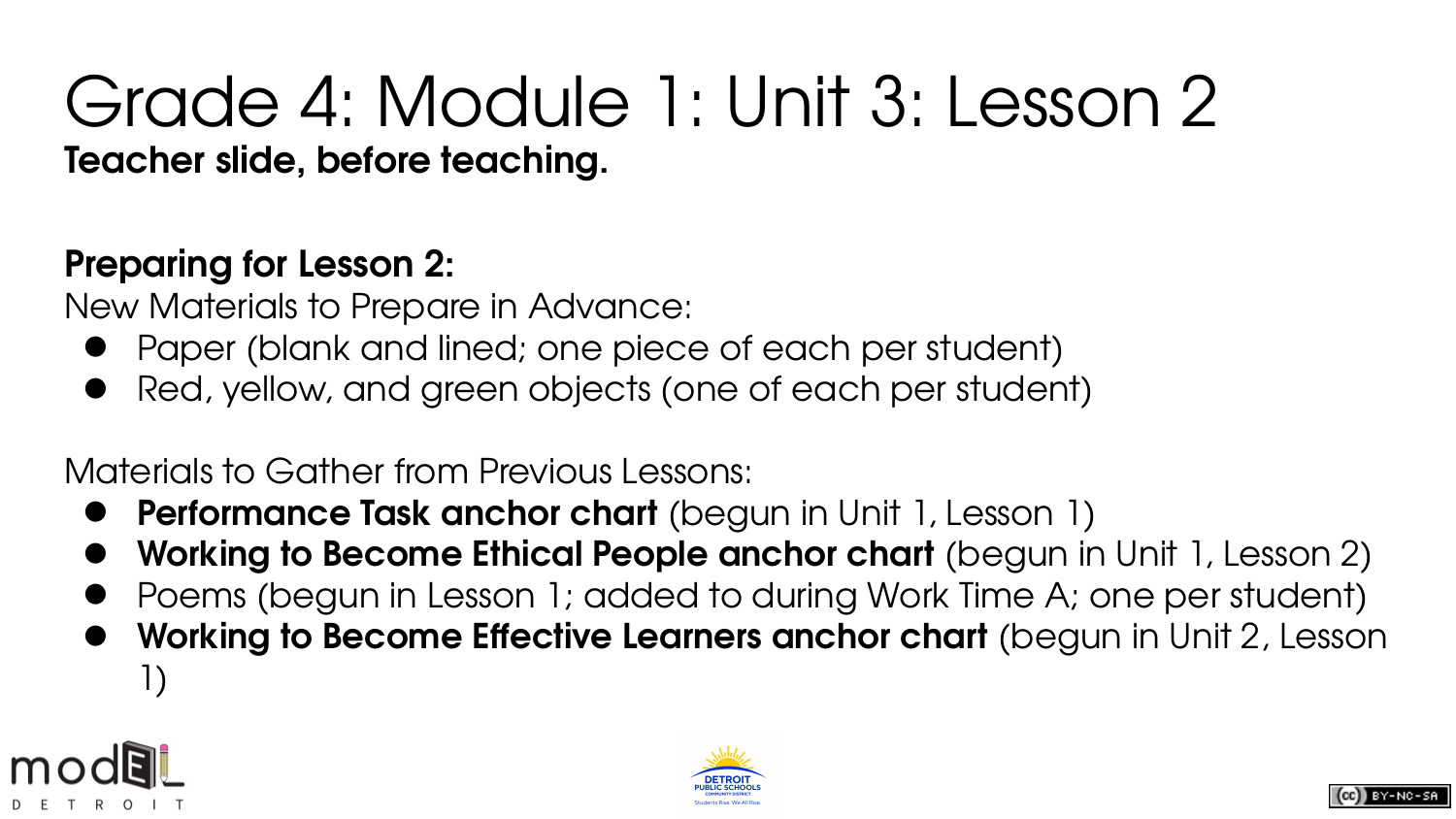

# Grade 4: Module 1: Unit 3: Lesson 2
Teacher slide, before teaching.
Preparing for Lesson 2:
New Materials to Prepare in Advance:
Paper (blank and lined; one piece of each per student)
Red, yellow, and green objects (one of each per student)

Materials to Gather from Previous Lessons:
Performance Task anchor chart (begun in Unit 1, Lesson 1)
Working to Become Ethical People anchor chart (begun in Unit 1, Lesson 2)
Poems (begun in Lesson 1; added to during Work Time A; one per student)
Working to Become Effective Learners anchor chart (begun in Unit 2, Lesson 1)